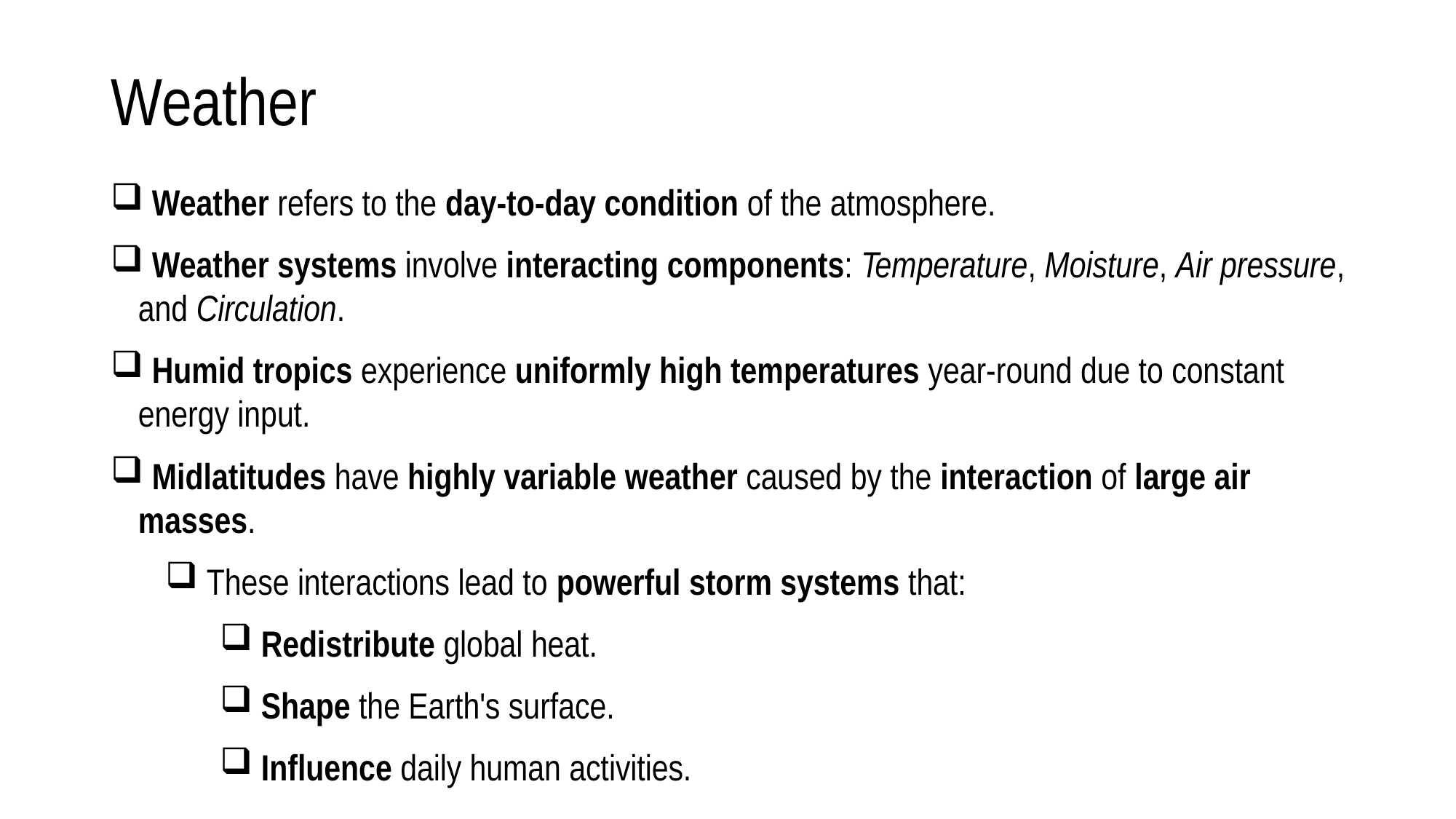

# Weather
 Weather refers to the day-to-day condition of the atmosphere.
 Weather systems involve interacting components: Temperature, Moisture, Air pressure, and Circulation.
 Humid tropics experience uniformly high temperatures year-round due to constant energy input.
 Midlatitudes have highly variable weather caused by the interaction of large air masses.
 These interactions lead to powerful storm systems that:
 Redistribute global heat.
 Shape the Earth's surface.
 Influence daily human activities.